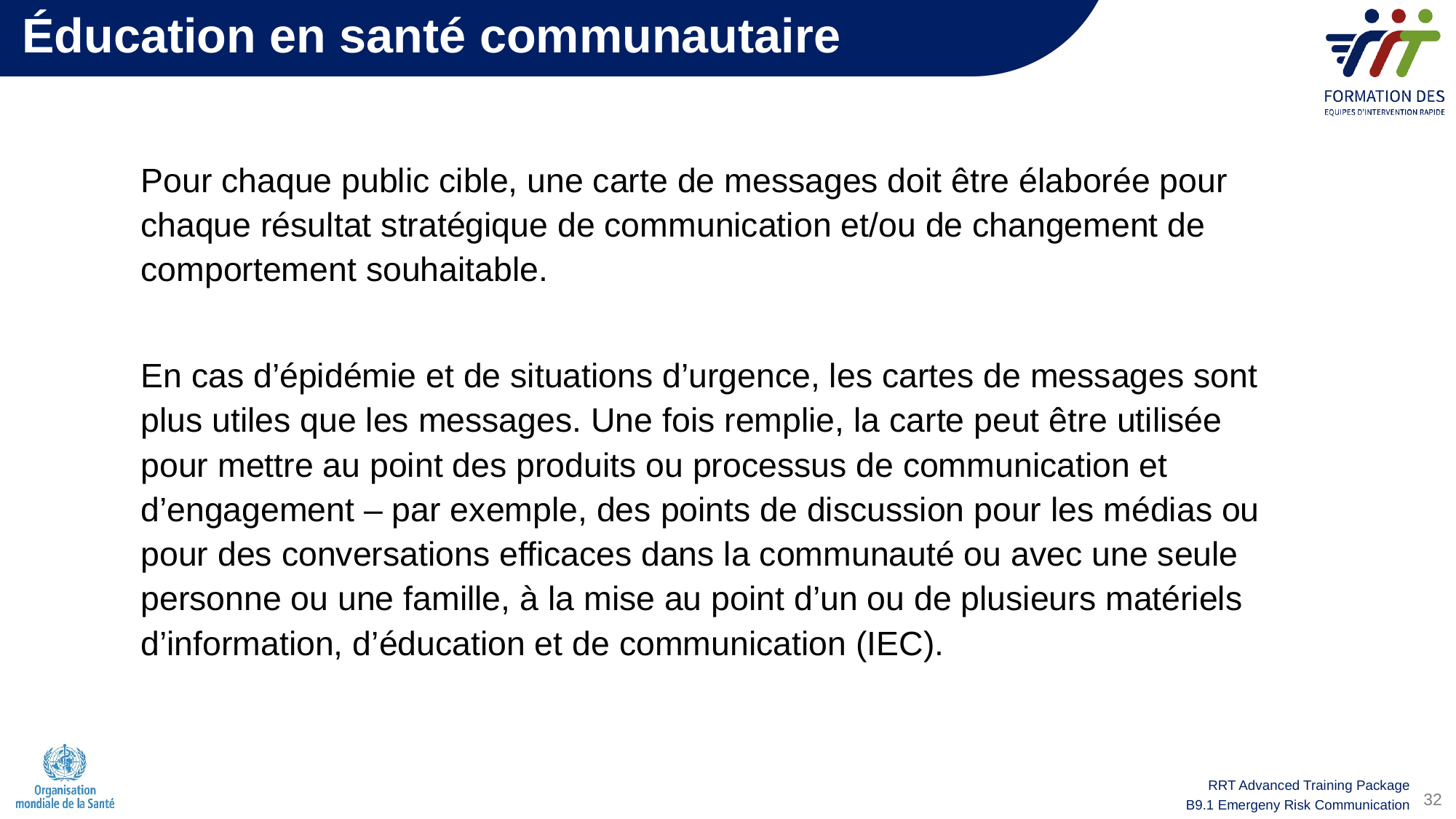

Éducation en santé communautaire
Pour chaque public cible, une carte de messages doit être élaborée pour chaque résultat stratégique de communication et/ou de changement de comportement souhaitable.

En cas d’épidémie et de situations d’urgence, les cartes de messages sont plus utiles que les messages. Une fois remplie, la carte peut être utilisée pour mettre au point des produits ou processus de communication et d’engagement – par exemple, des points de discussion pour les médias ou pour des conversations efficaces dans la communauté ou avec une seule personne ou une famille, à la mise au point d’un ou de plusieurs matériels d’information, d’éducation et de communication (IEC).